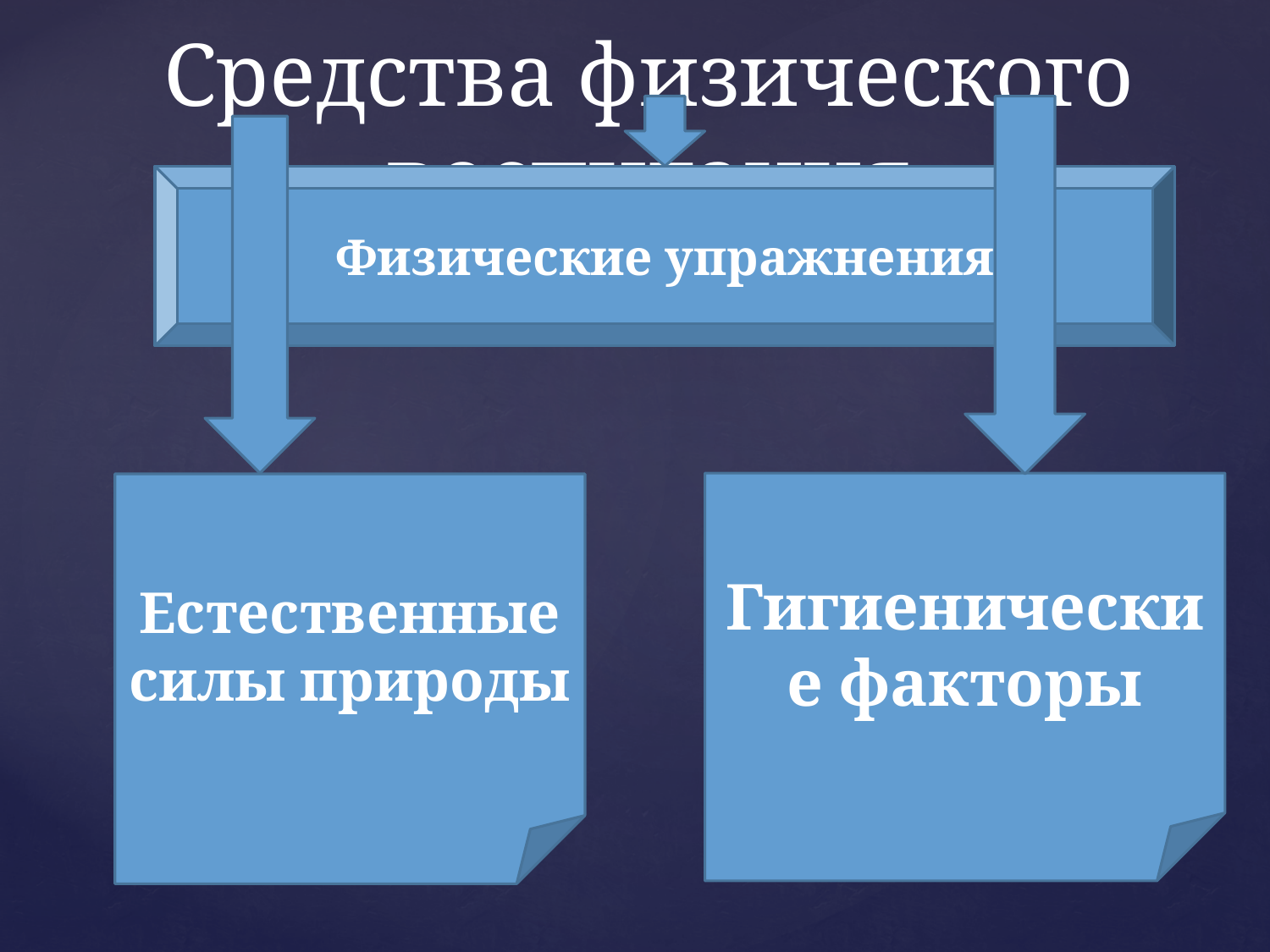

# Средства физического воспитания

Физические упражнения
Гигиенические факторы
Естественные силы природы